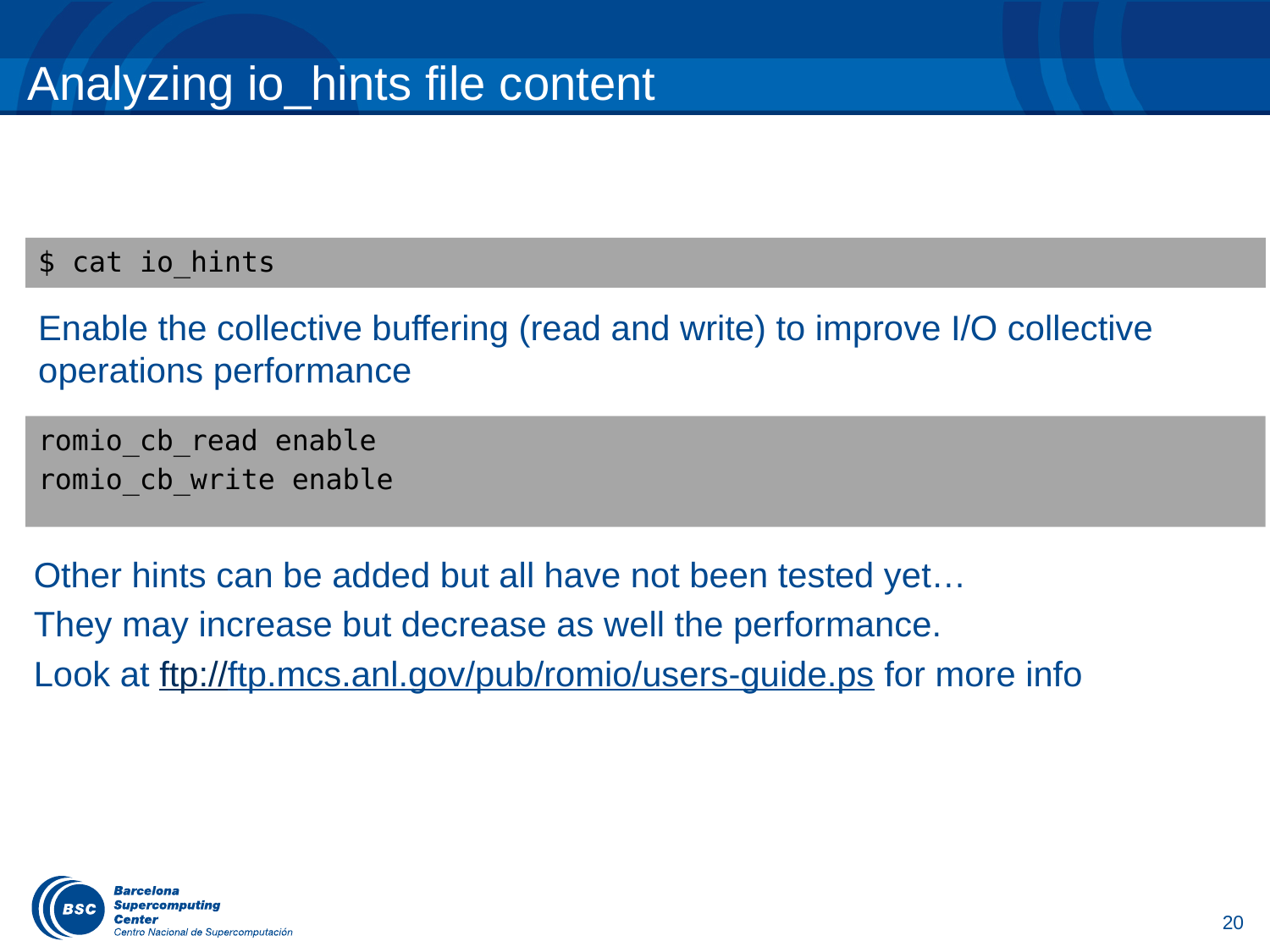

# Analyzing io_hints file content
$ cat io_hints

Enable the collective buffering (read and write) to improve I/O collective operations performance
romio_cb_read enable
romio_cb_write enable
Other hints can be added but all have not been tested yet…
They may increase but decrease as well the performance.
Look at ftp://ftp.mcs.anl.gov/pub/romio/users-guide.ps for more info
20